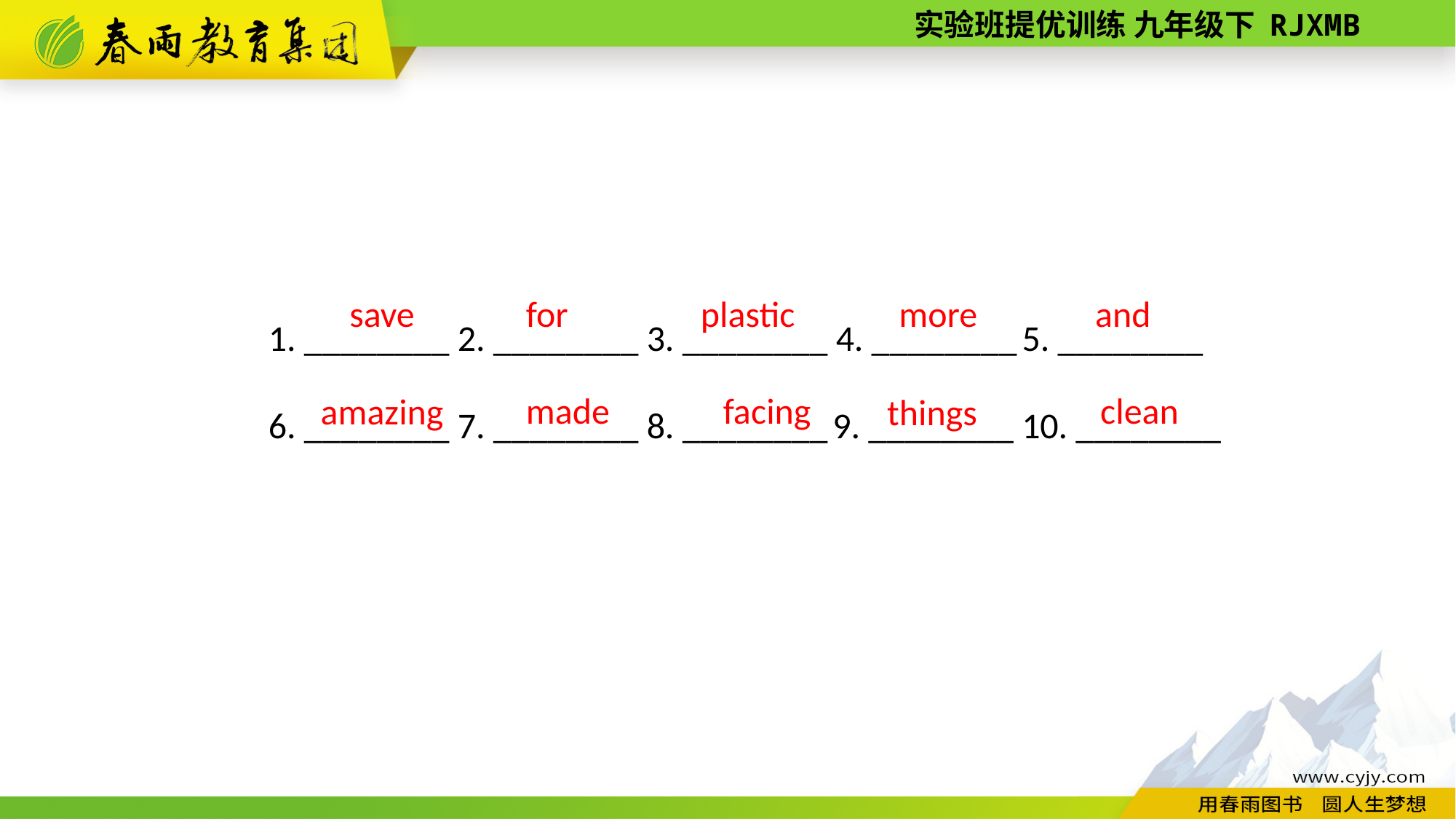

1. ________ 2. ________ 3. ________ 4. ________ 5. ________
6. ________ 7. ________ 8. ________ 9. ________ 10. ________
and
save
for
plastic
more
clean
facing
made
amazing
things